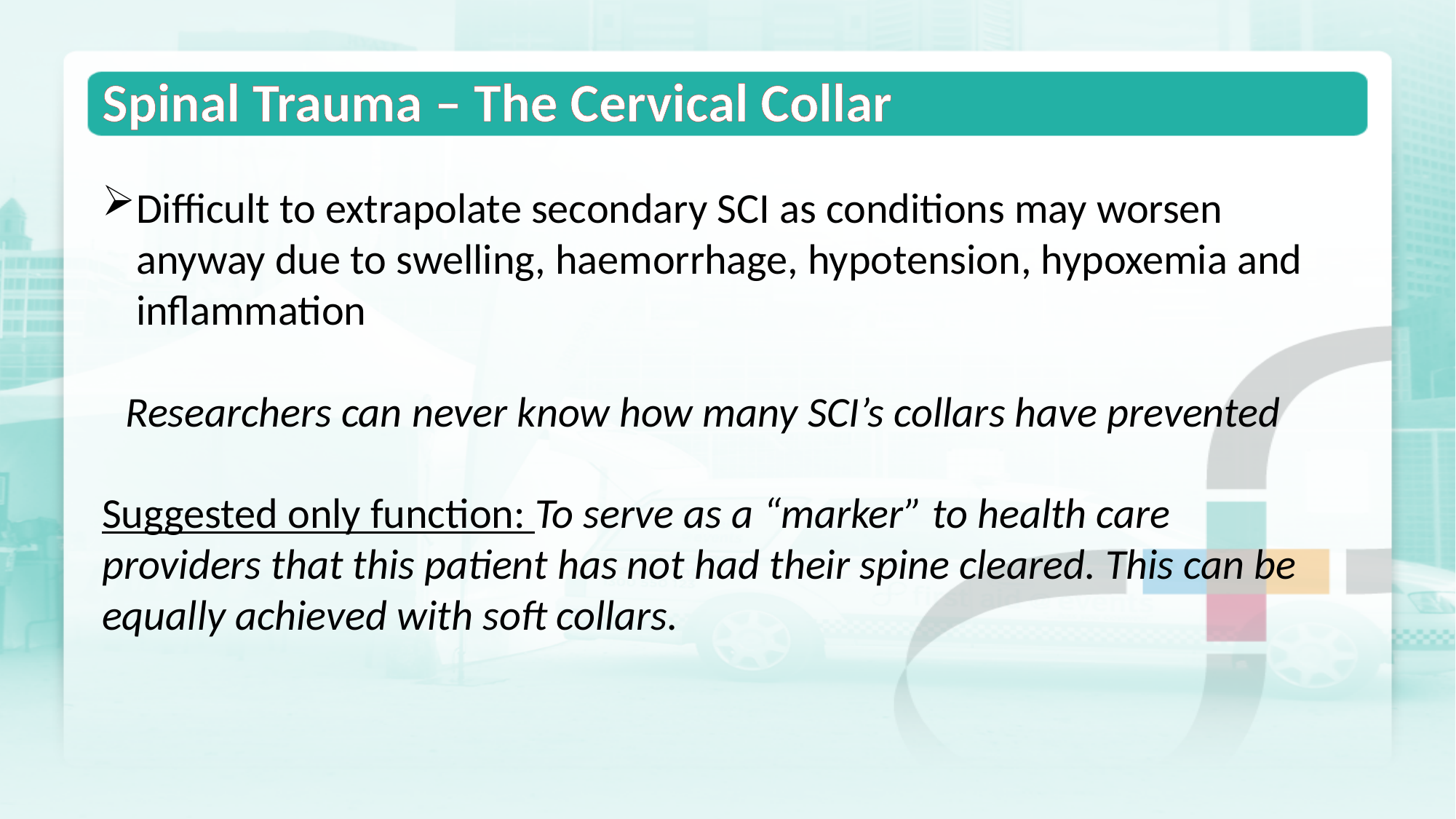

Spinal Trauma – The Cervical Collar
Difficult to extrapolate secondary SCI as conditions may worsen anyway due to swelling, haemorrhage, hypotension, hypoxemia and inflammation

Researchers can never know how many SCI’s collars have prevented

Suggested only function: To serve as a “marker” to health care providers that this patient has not had their spine cleared. This can be equally achieved with soft collars.